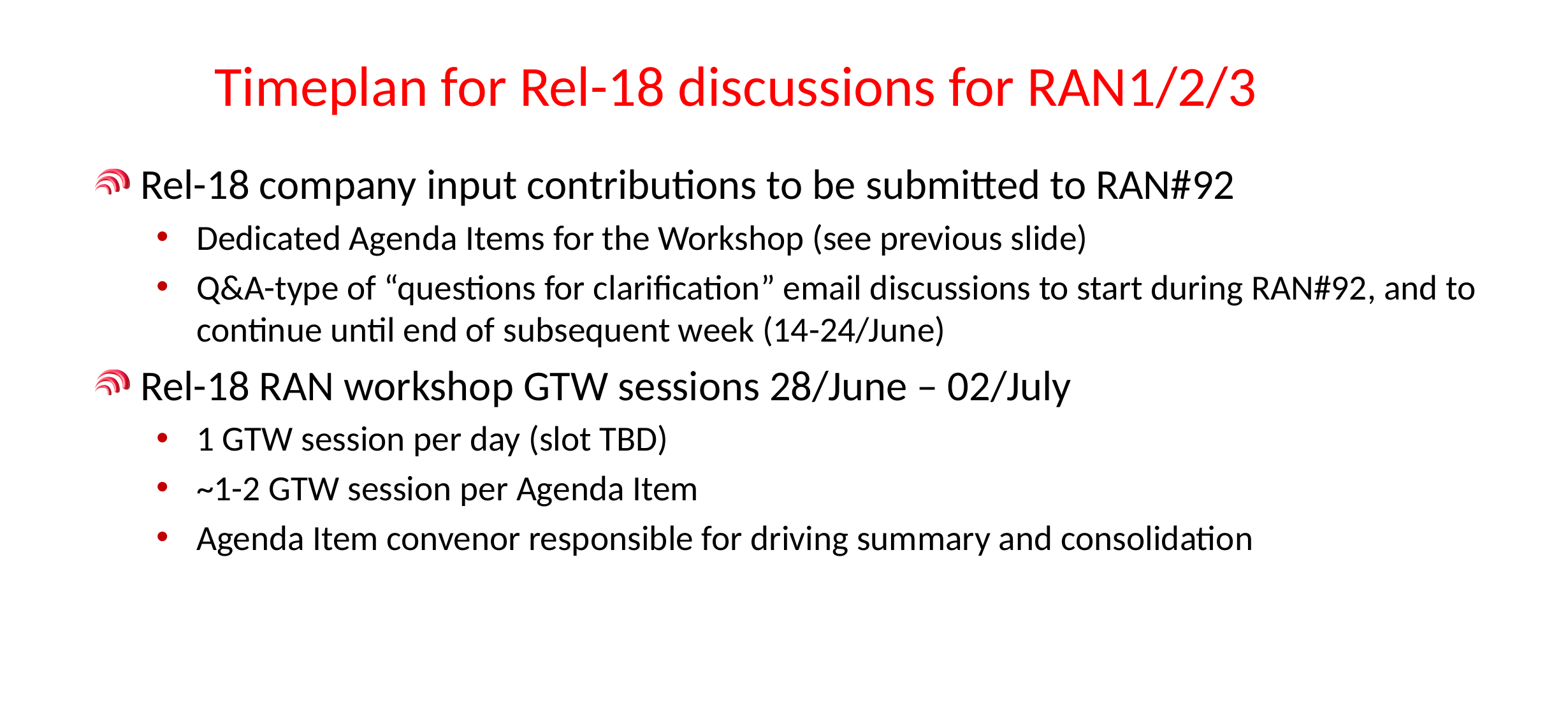

# Timeplan for Rel-18 discussions for RAN1/2/3
Rel-18 company input contributions to be submitted to RAN#92
Dedicated Agenda Items for the Workshop (see previous slide)
Q&A-type of “questions for clarification” email discussions to start during RAN#92, and to continue until end of subsequent week (14-24/June)
Rel-18 RAN workshop GTW sessions 28/June – 02/July
1 GTW session per day (slot TBD)
~1-2 GTW session per Agenda Item
Agenda Item convenor responsible for driving summary and consolidation